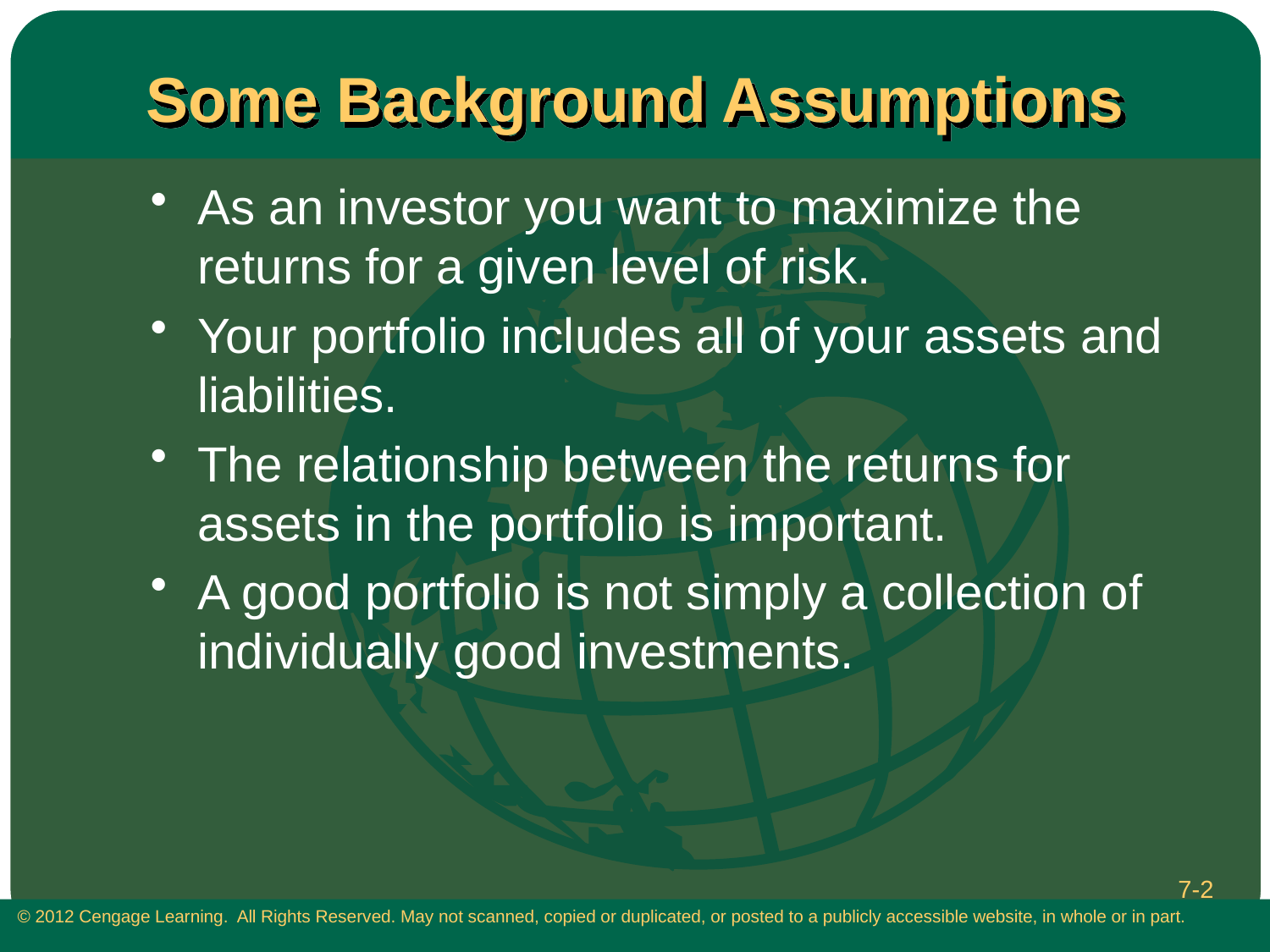

# Some Background Assumptions
As an investor you want to maximize the returns for a given level of risk.
Your portfolio includes all of your assets and liabilities.
The relationship between the returns for assets in the portfolio is important.
A good portfolio is not simply a collection of individually good investments.
7-2
 © 2012 Cengage Learning.  All Rights Reserved. May not scanned, copied or duplicated, or posted to a publicly accessible website, in whole or in part.